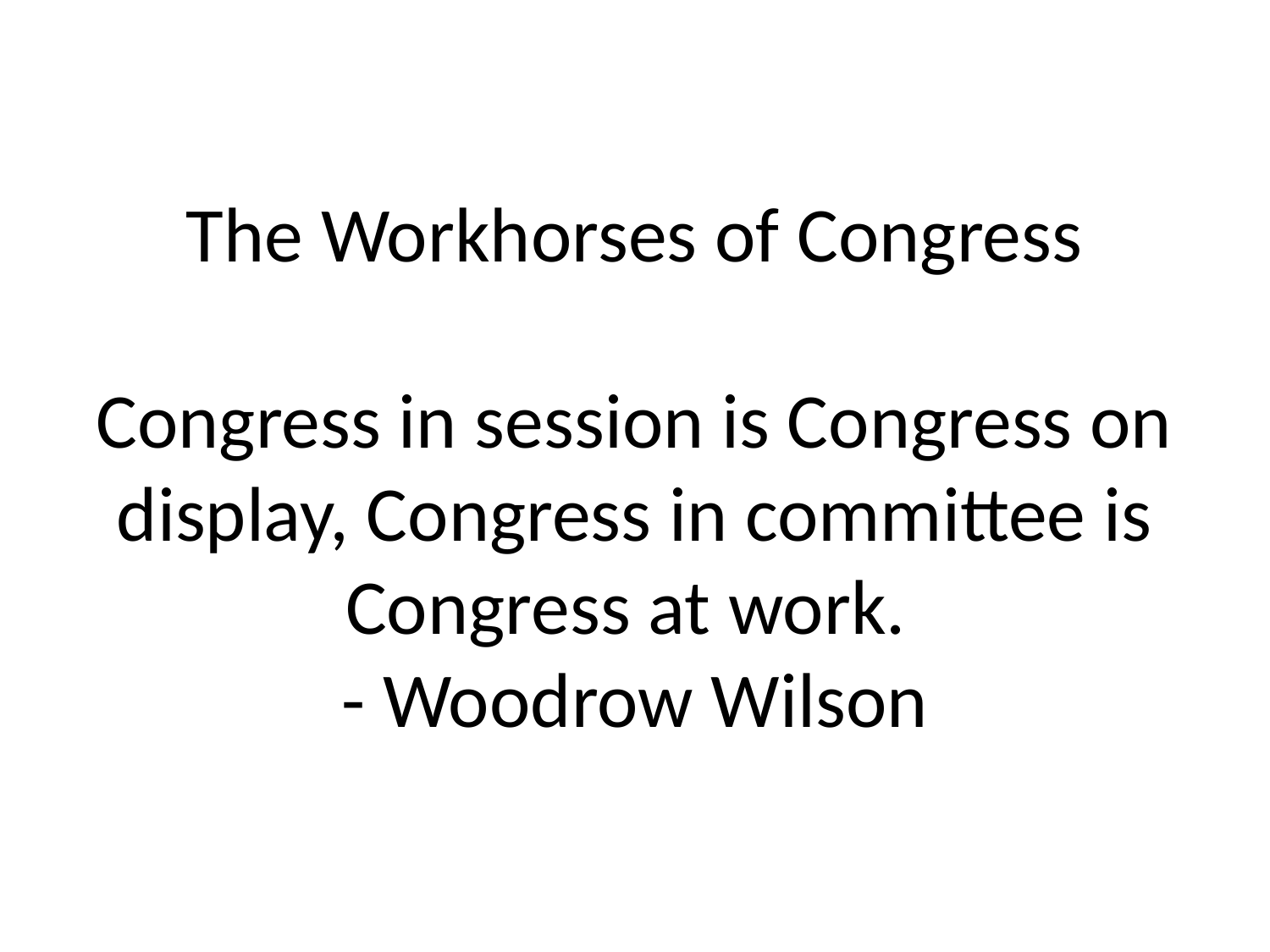

# The Workhorses of Congress Congress in session is Congress on display, Congress in committee is Congress at work. - Woodrow Wilson